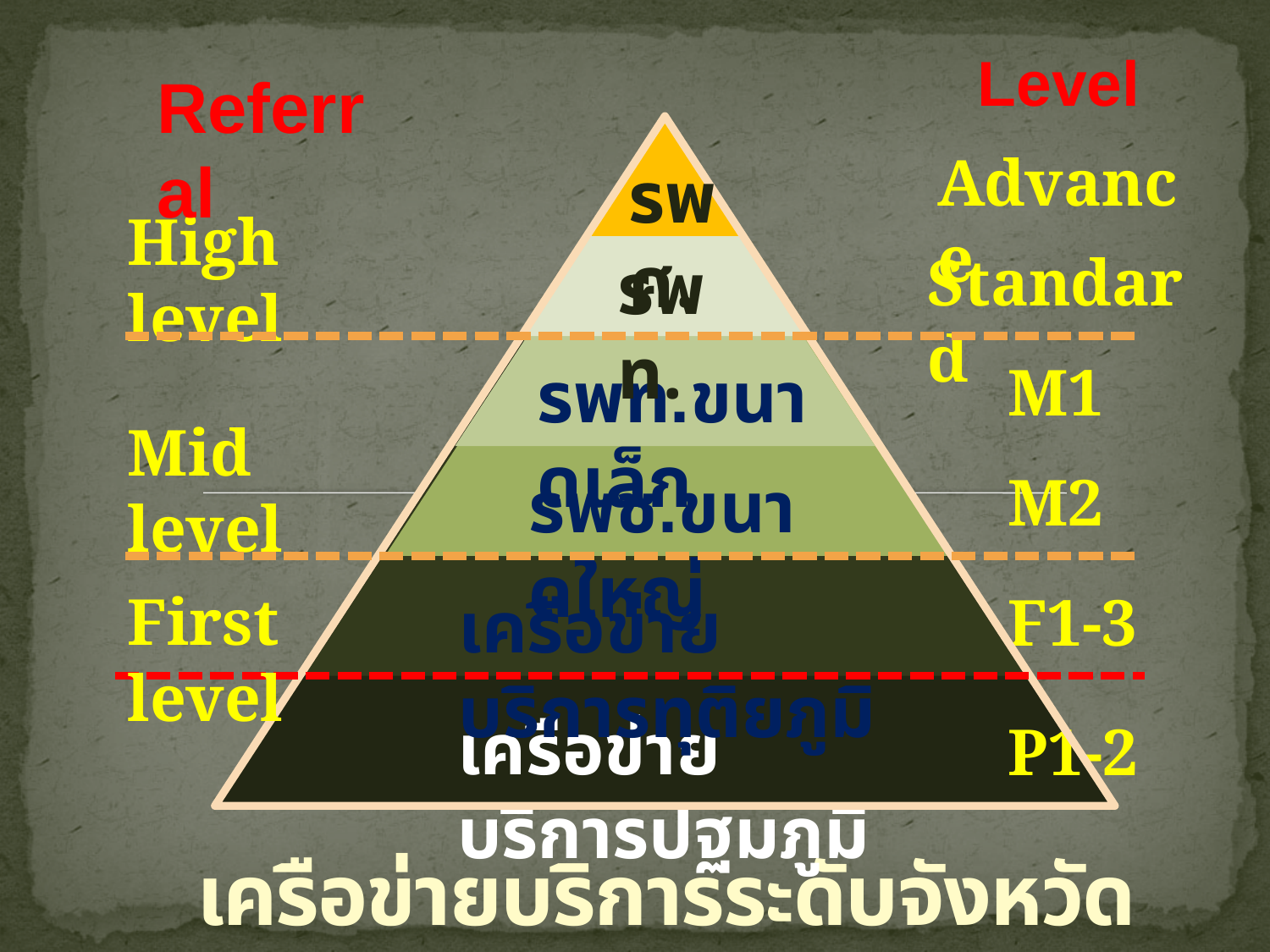

Level
Referral

Advance
รพศ.
High  level
Standard
รพท.
รพท.ขนาดเล็ก
M1
Mid  level
รพช.ขนาดใหญ่
M2
First  level
เครือข่ายบริการทุติยภูมิ
F1-3
เครือข่ายบริการปฐมภูมิ
P1-2
# เครือข่ายบริการระดับจังหวัด